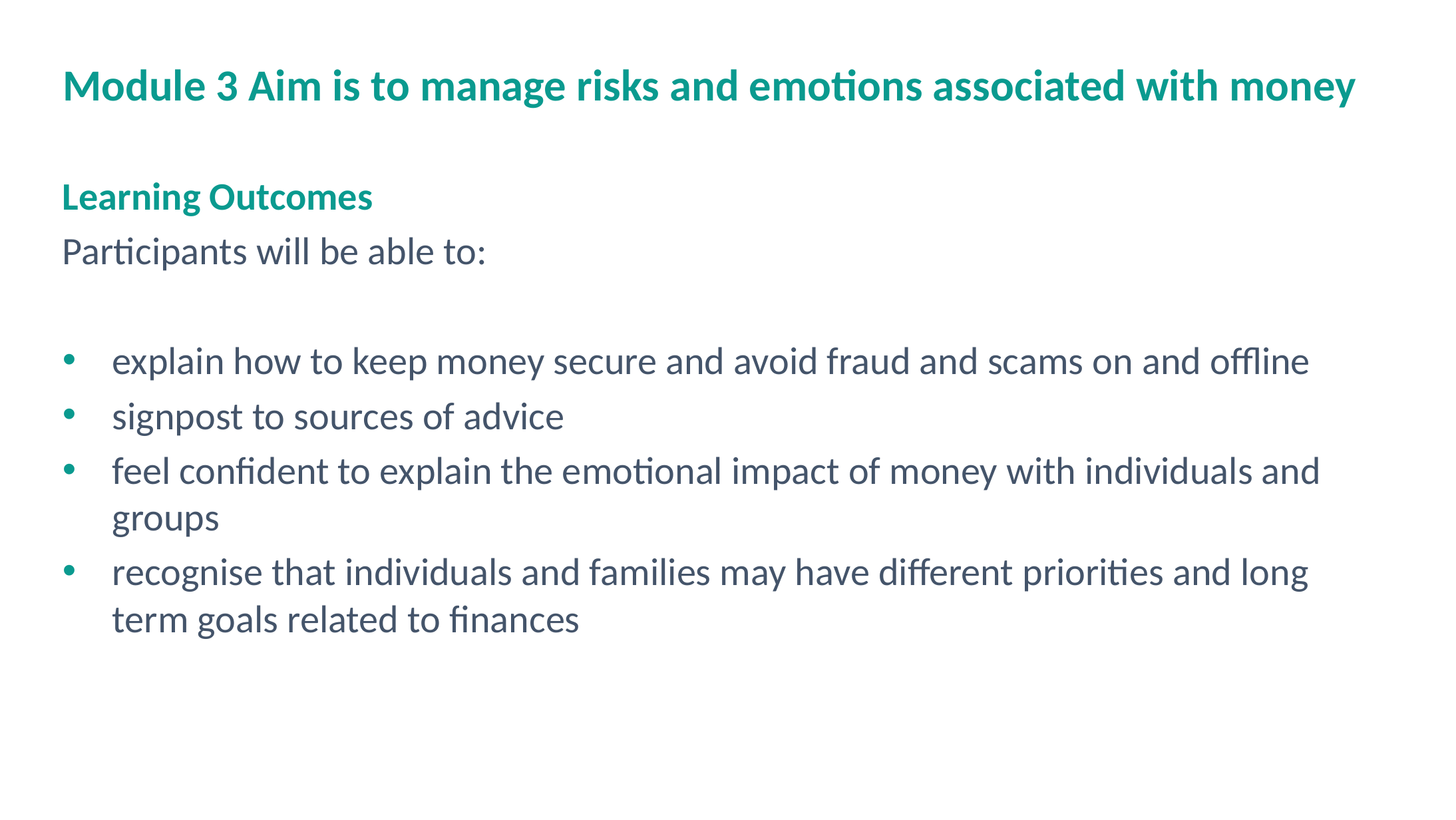

# Module 3 Aim is to manage risks and emotions associated with money
Learning Outcomes
Participants will be able to:

explain how to keep money secure and avoid fraud and scams on and offline
signpost to sources of advice
feel confident to explain the emotional impact of money with individuals and groups
recognise that individuals and families may have different priorities and long term goals related to finances